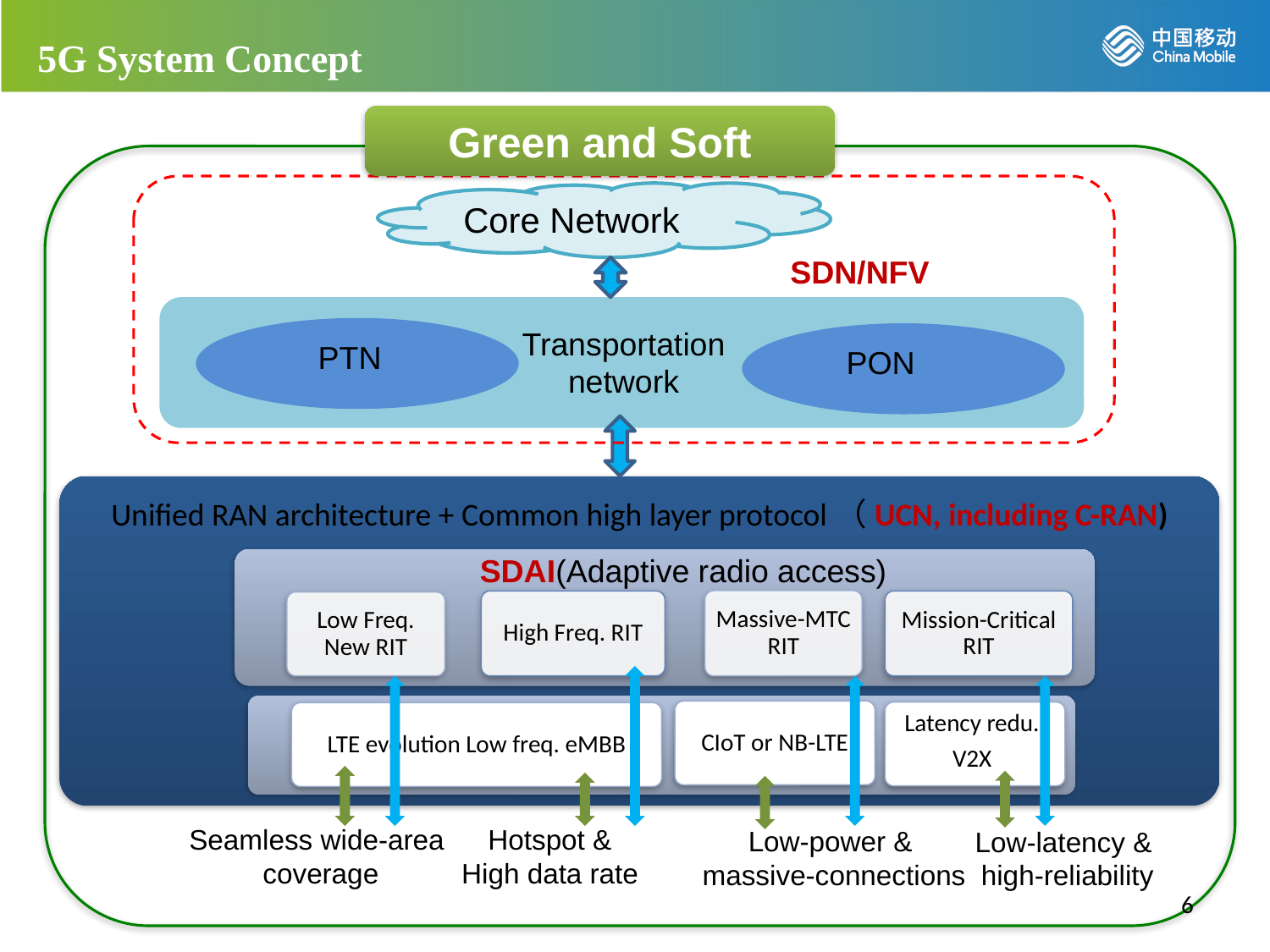

# 5G System Concept
Green and Soft

Core Network
SDN/NFV

Transportation network
       PTN
     PON

Unified RAN architecture + Common high layer protocol（UCN, including C-RAN)

High Freq. RIT
Low Freq. New RIT
Massive-MTC RIT
Mission-Critical RIT
SDAI(Adaptive radio access)

CIoT or NB-LTE

Latency redu.
V2X

LTE evolution Low freq. eMBB
LTE Evolution RIT

Seamless wide-area
 coverage
Hotspot &
High data rate
Low-power &
massive-connections
Low-latency &
high-reliability
6